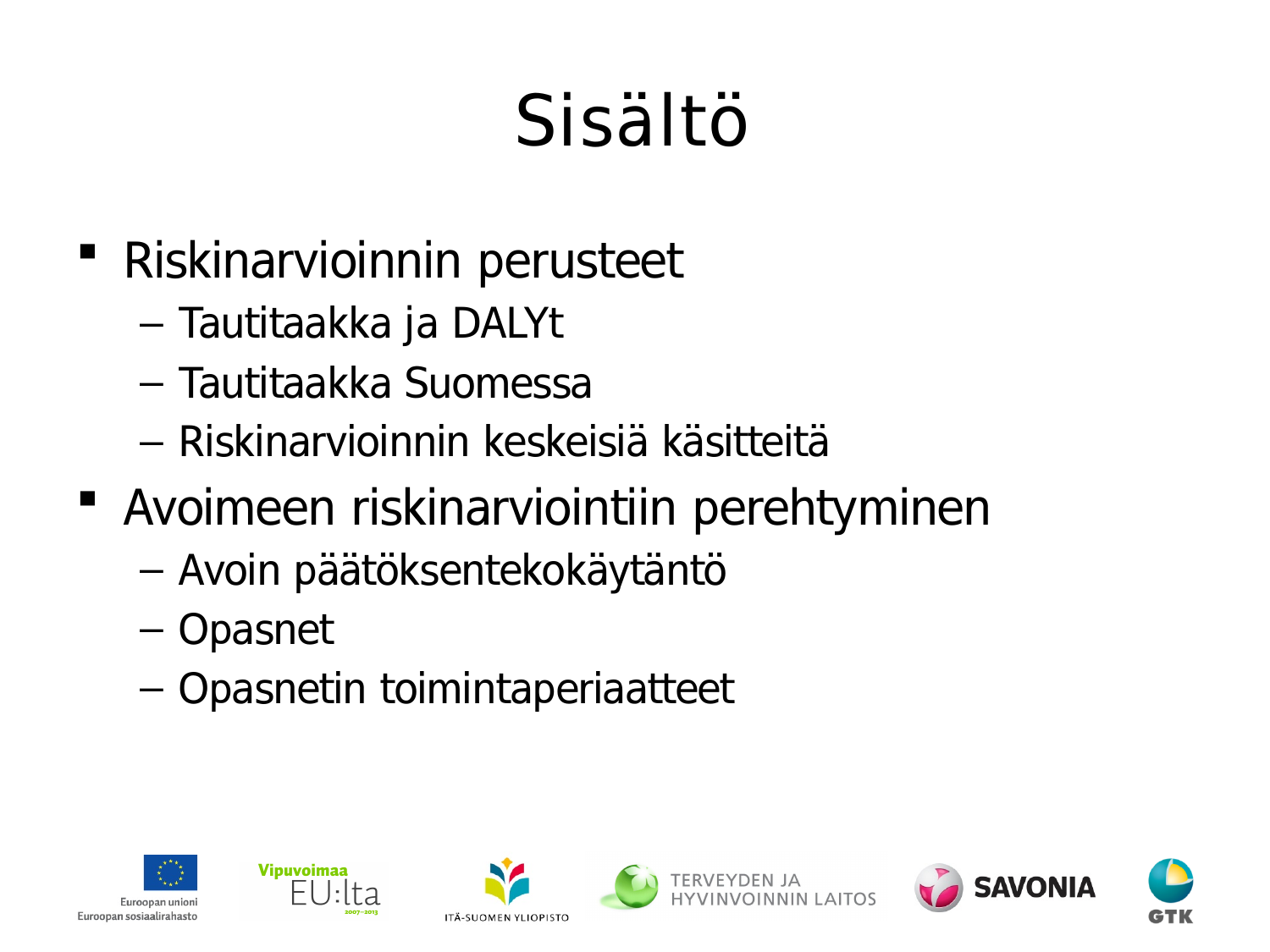

# Sisältö
Riskinarvioinnin perusteet
Tautitaakka ja DALYt
Tautitaakka Suomessa
Riskinarvioinnin keskeisiä käsitteitä
Avoimeen riskinarviointiin perehtyminen
Avoin päätöksentekokäytäntö
Opasnet
Opasnetin toimintaperiaatteet